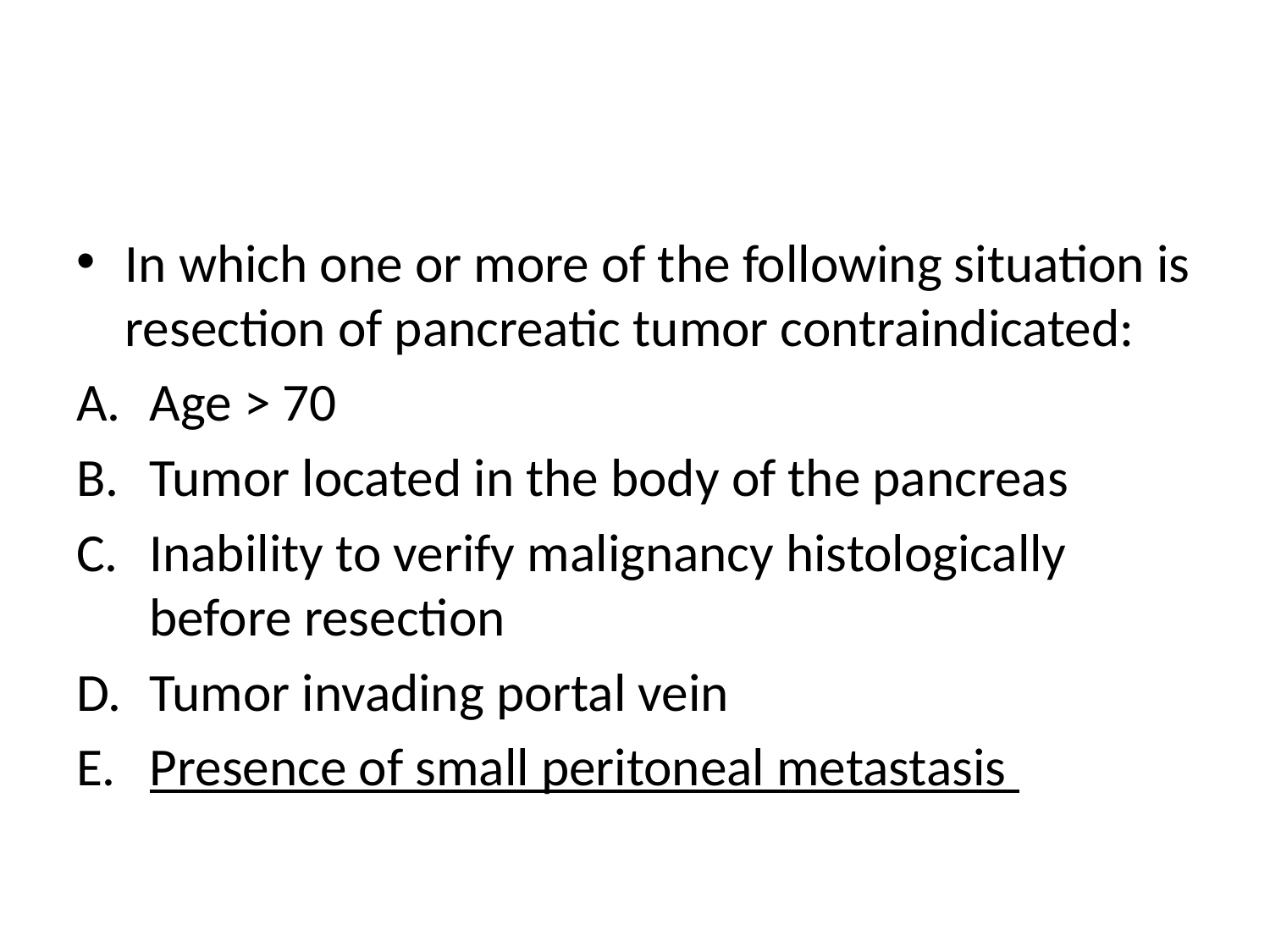

#
In which one or more of the following situation is resection of pancreatic tumor contraindicated:
Age > 70
Tumor located in the body of the pancreas
Inability to verify malignancy histologically before resection
Tumor invading portal vein
Presence of small peritoneal metastasis